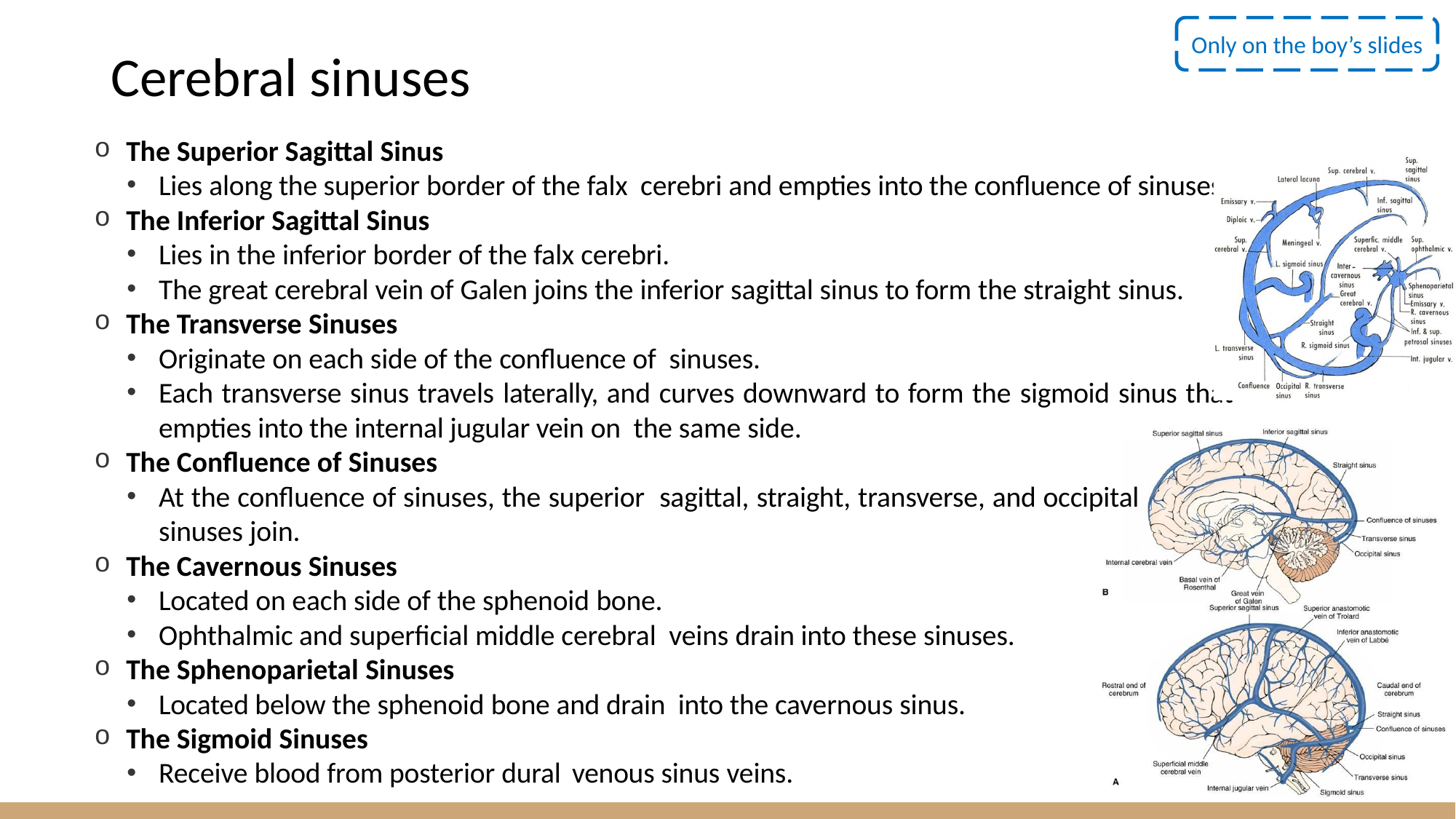

Only on the boy’s slides
Cerebral sinuses
The Superior Sagittal Sinus
Lies along the superior border of the falx  cerebri and empties into the confluence of sinuses.
The Inferior Sagittal Sinus
Lies in the inferior border of the falx cerebri.
The great cerebral vein of Galen joins the inferior sagittal sinus to form the straight sinus.
The Transverse Sinuses
Originate on each side of the confluence of  sinuses.
Each transverse sinus travels laterally, and curves downward to form the sigmoid sinus that empties into the internal jugular vein on  the same side.
The Confluence of Sinuses
At the confluence of sinuses, the superior  sagittal, straight, transverse, and occipital            . sinuses join.
The Cavernous Sinuses
Located on each side of the sphenoid bone.
Ophthalmic and superficial middle cerebral  veins drain into these sinuses.
The Sphenoparietal Sinuses
Located below the sphenoid bone and drain  into the cavernous sinus.
The Sigmoid Sinuses
Receive blood from posterior dural venous sinus veins.